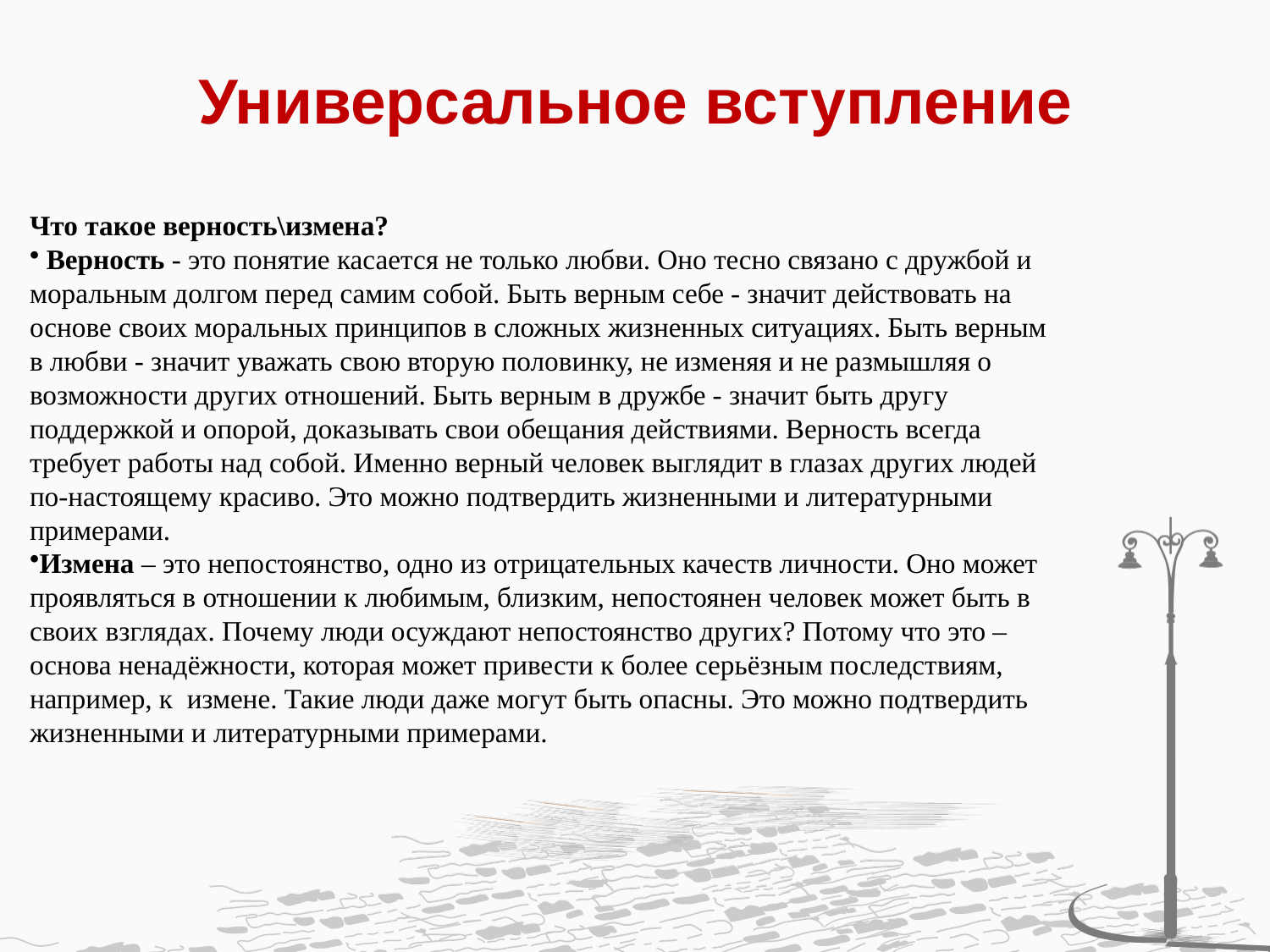

# Универсальное вступление

Что такое верность\измена?
 Верность - это понятие касается не только любви. Оно тесно связано с дружбой и моральным долгом перед самим собой. Быть верным себе - значит действовать на основе своих моральных принципов в сложных жизненных ситуациях. Быть верным в любви - значит уважать свою вторую половинку, не изменяя и не размышляя о возможности других отношений. Быть верным в дружбе - значит быть другу поддержкой и опорой, доказывать свои обещания действиями. Верность всегда требует работы над собой. Именно верный человек выглядит в глазах других людей по-настоящему красиво. Это можно подтвердить жизненными и литературными примерами.
Измена – это непостоянство, одно из отрицательных качеств личности. Оно может проявляться в отношении к любимым, близким, непостоянен человек может быть в своих взглядах. Почему люди осуждают непостоянство других? Потому что это – основа ненадёжности, которая может привести к более серьёзным последствиям, например, к  измене. Такие люди даже могут быть опасны. Это можно подтвердить жизненными и литературными примерами.